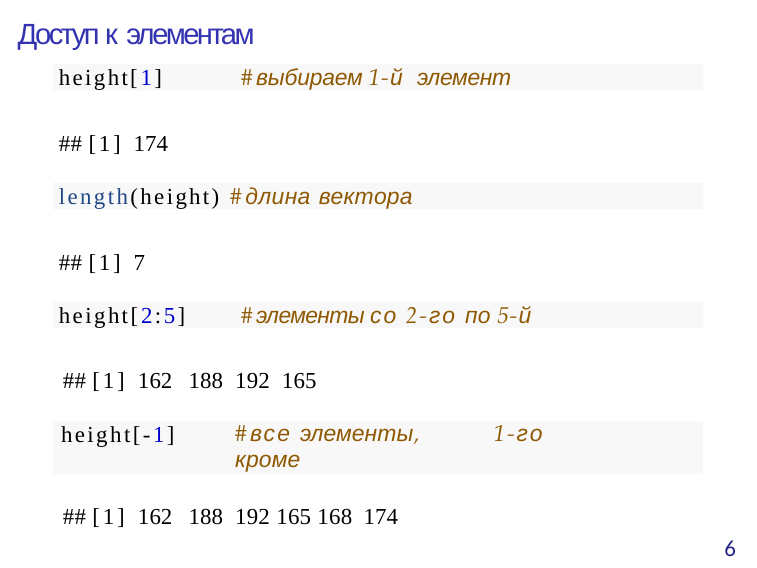

# Доступ к элементам
height[1]	# выбираем 1-й элемент
## [1] 174
length(height) # длина вектора
## [1] 7
height[2:5]	# элементы со 2-го по 5-й
| ## [1] 162 | 188 | 192 165 |  |
| --- | --- | --- | --- |
| height[-1] |  | # все элементы, кроме | 1-го |
| ## [1] 162 | 188 | 192 165 168 174 |  |
6